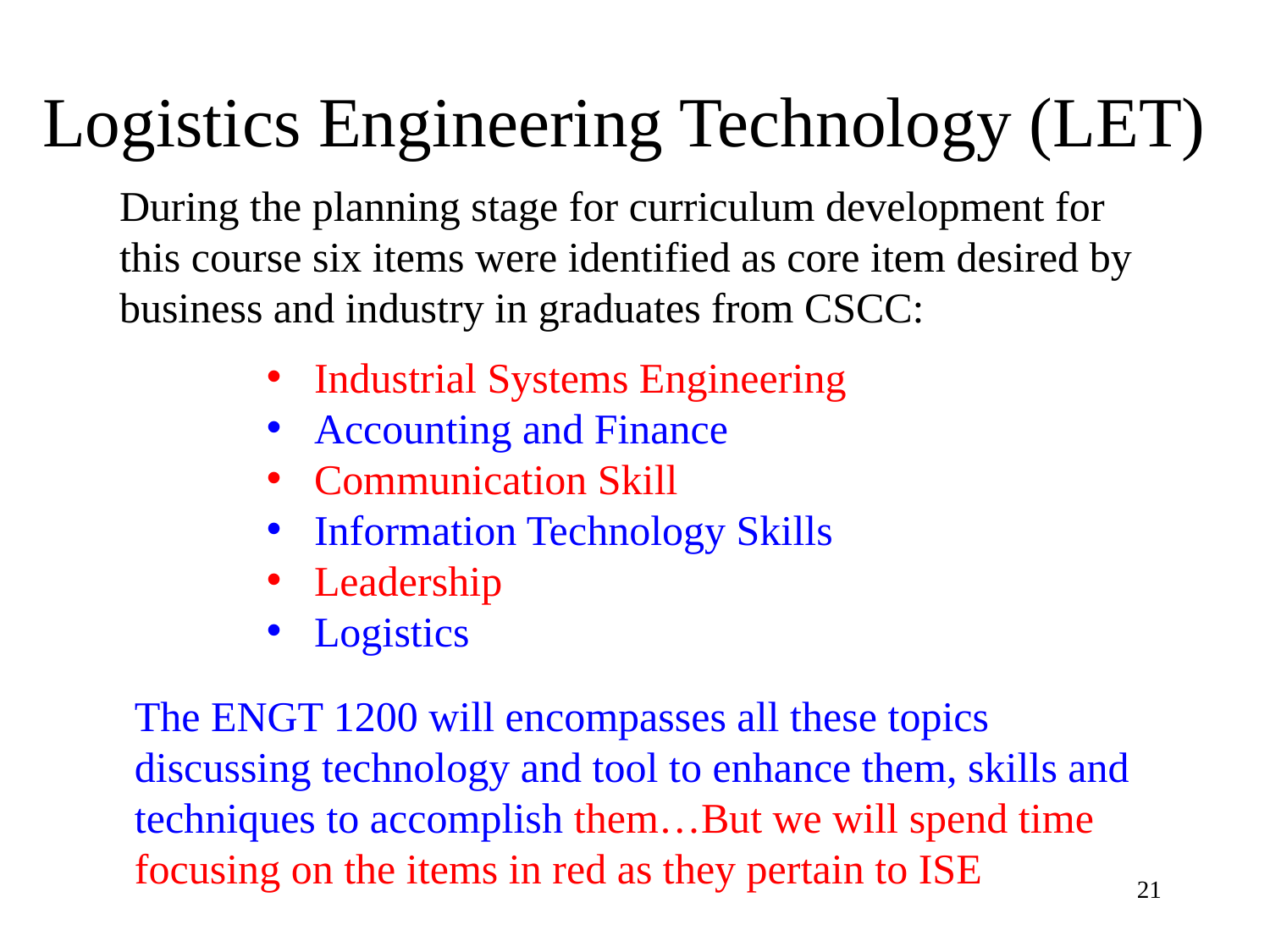

# Logistics Engineering Technology (LET)
During the planning stage for curriculum development for this course six items were identified as core item desired by business and industry in graduates from CSCC:
Industrial Systems Engineering
Accounting and Finance
Communication Skill
Information Technology Skills
Leadership
Logistics
The ENGT 1200 will encompasses all these topics discussing technology and tool to enhance them, skills and techniques to accomplish them…But we will spend time focusing on the items in red as they pertain to ISE
21